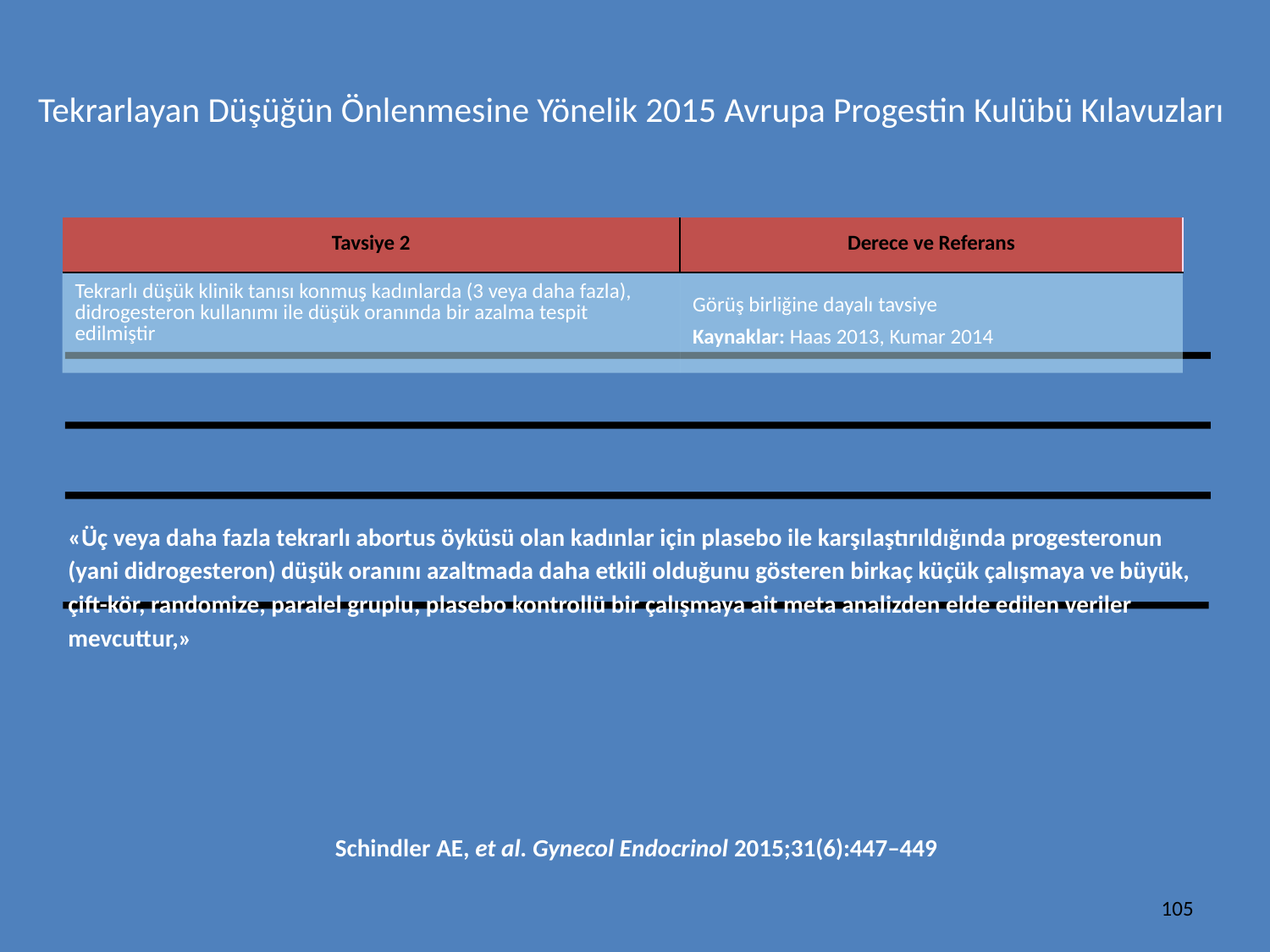

# Tekrarlayan Düşüğün Önlenmesine Yönelik 2015 Avrupa Progestin Kulübü Kılavuzları
| Tavsiye 2 | Derece ve Referans |
| --- | --- |
| Tekrarlı düşük klinik tanısı konmuş kadınlarda (3 veya daha fazla), didrogesteron kullanımı ile düşük oranında bir azalma tespit edilmiştir | Görüş birliğine dayalı tavsiye Kaynaklar: Haas 2013, Kumar 2014 |

«Üç veya daha fazla tekrarlı abortus öyküsü olan kadınlar için plasebo ile karşılaştırıldığında progesteronun (yani didrogesteron) düşük oranını azaltmada daha etkili olduğunu gösteren birkaç küçük çalışmaya ve büyük, çift-kör, randomize, paralel gruplu, plasebo kontrollü bir çalışmaya ait meta analizden elde edilen veriler mevcuttur,»

Schindler AE, et al. Gynecol Endocrinol 2015;31(6):447–449
105